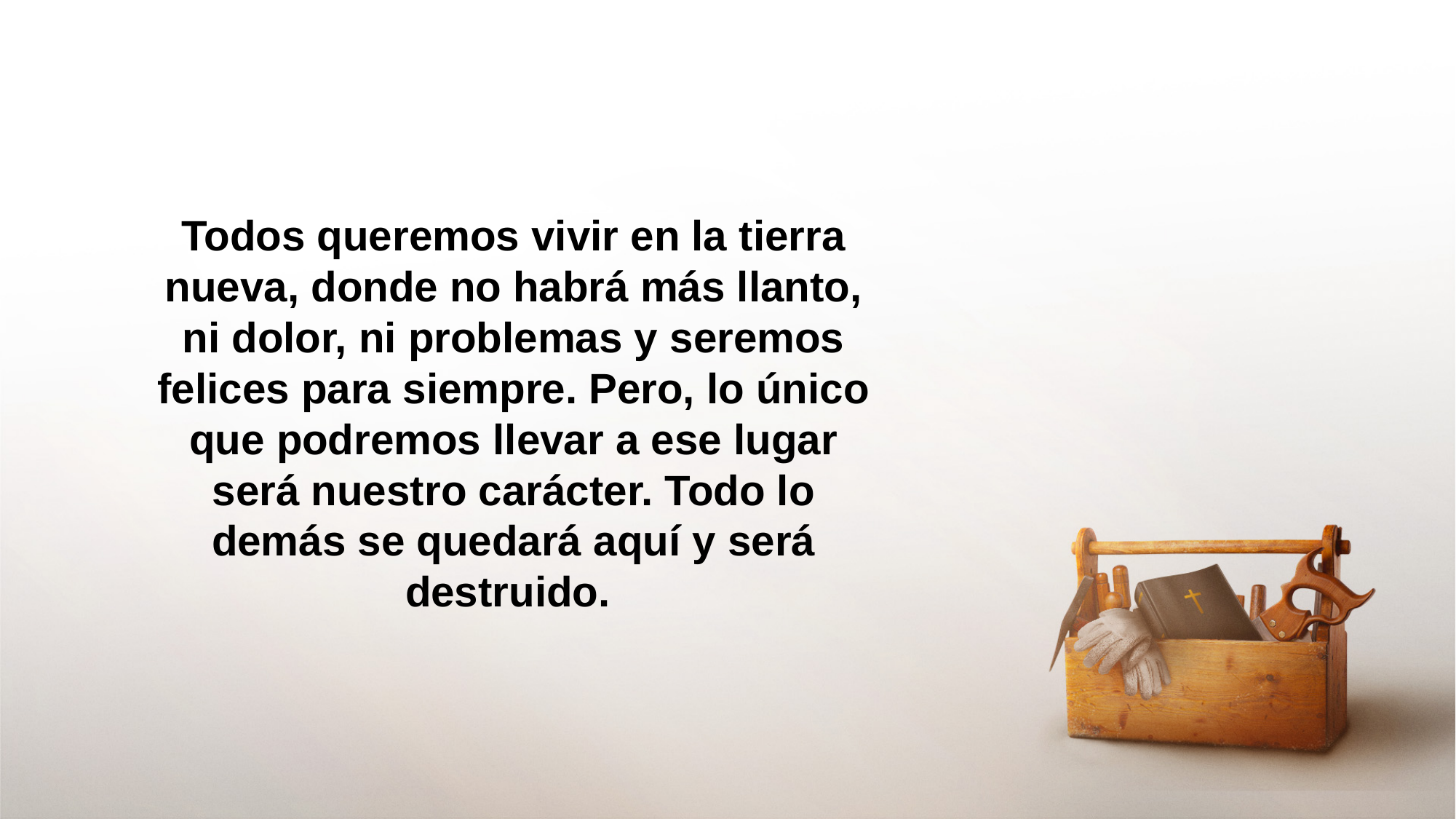

Todos queremos vivir en la tierra nueva, donde no habrá más llanto, ni dolor, ni problemas y seremos felices para siempre. Pero, lo único que podremos llevar a ese lugar será nuestro carácter. Todo lo demás se quedará aquí y será destruido.